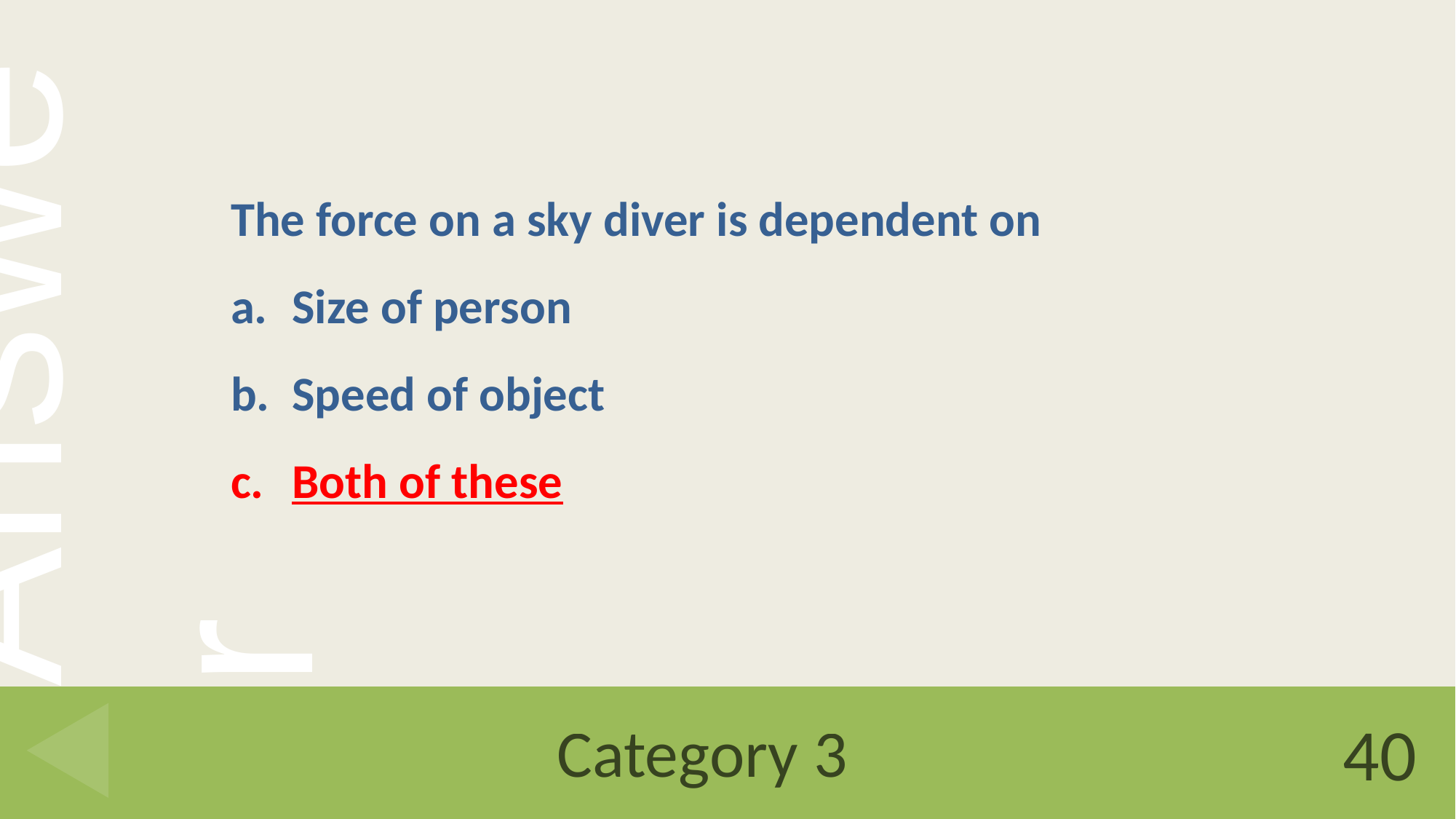

The force on a sky diver is dependent on
Size of person
Speed of object
Both of these

# Category 3
40